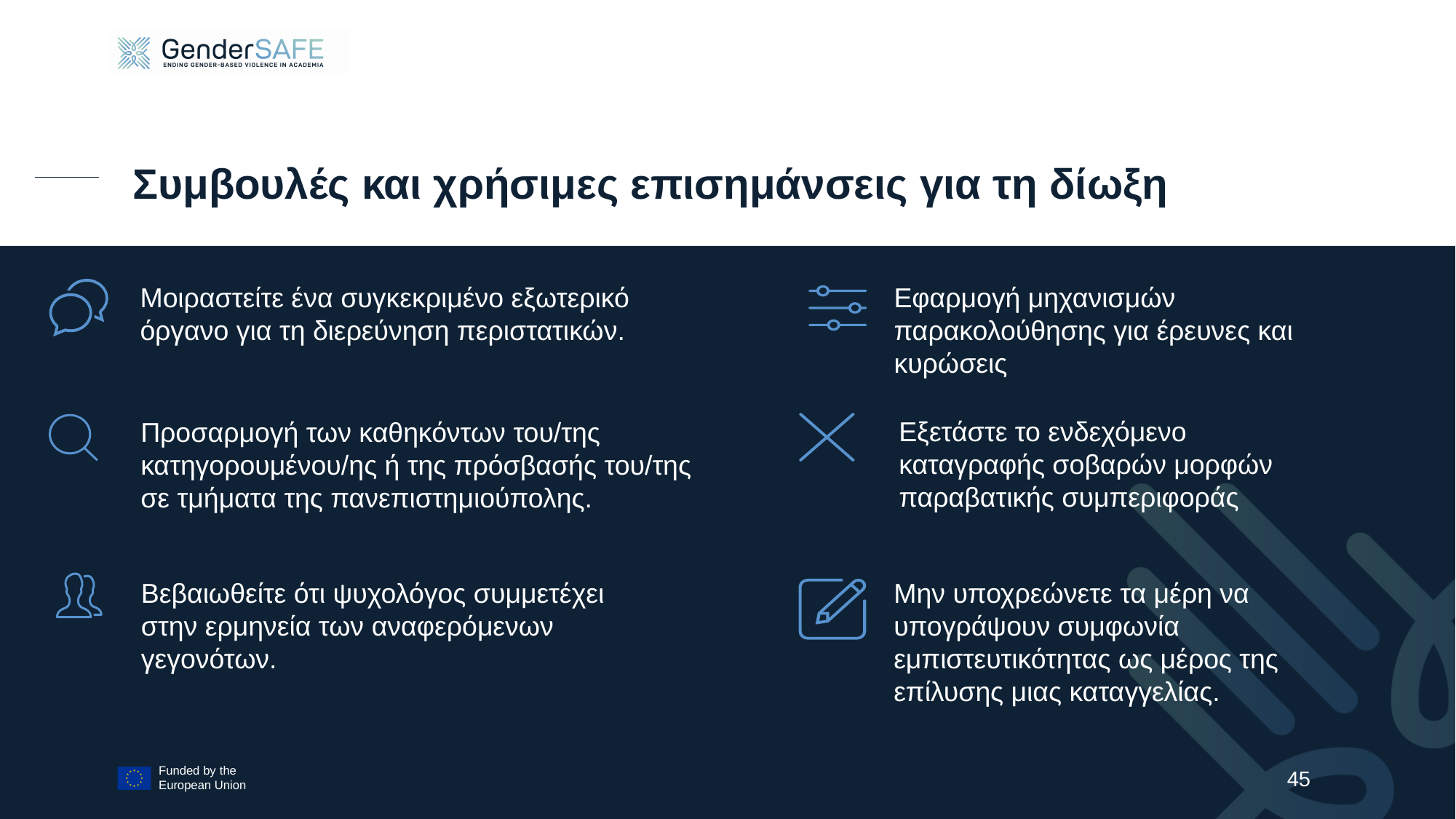

# Συμβουλές και χρήσιμες επισημάνσεις για τη δίωξη

Μοιραστείτε ένα συγκεκριμένο εξωτερικό όργανο για τη διερεύνηση περιστατικών.
Εφαρμογή μηχανισμών παρακολούθησης για έρευνες και κυρώσεις

Εξετάστε το ενδεχόμενο καταγραφής σοβαρών μορφών παραβατικής συμπεριφοράς
Προσαρμογή των καθηκόντων του/της κατηγορουμένου/ης ή της πρόσβασής του/της σε τμήματα της πανεπιστημιούπολης.

Μην υποχρεώνετε τα μέρη να υπογράψουν συμφωνία  εμπιστευτικότητας ως μέρος της επίλυσης μιας καταγγελίας.
Βεβαιωθείτε ότι ψυχολόγος συμμετέχει στην ερμηνεία των αναφερόμενων γεγονότων.